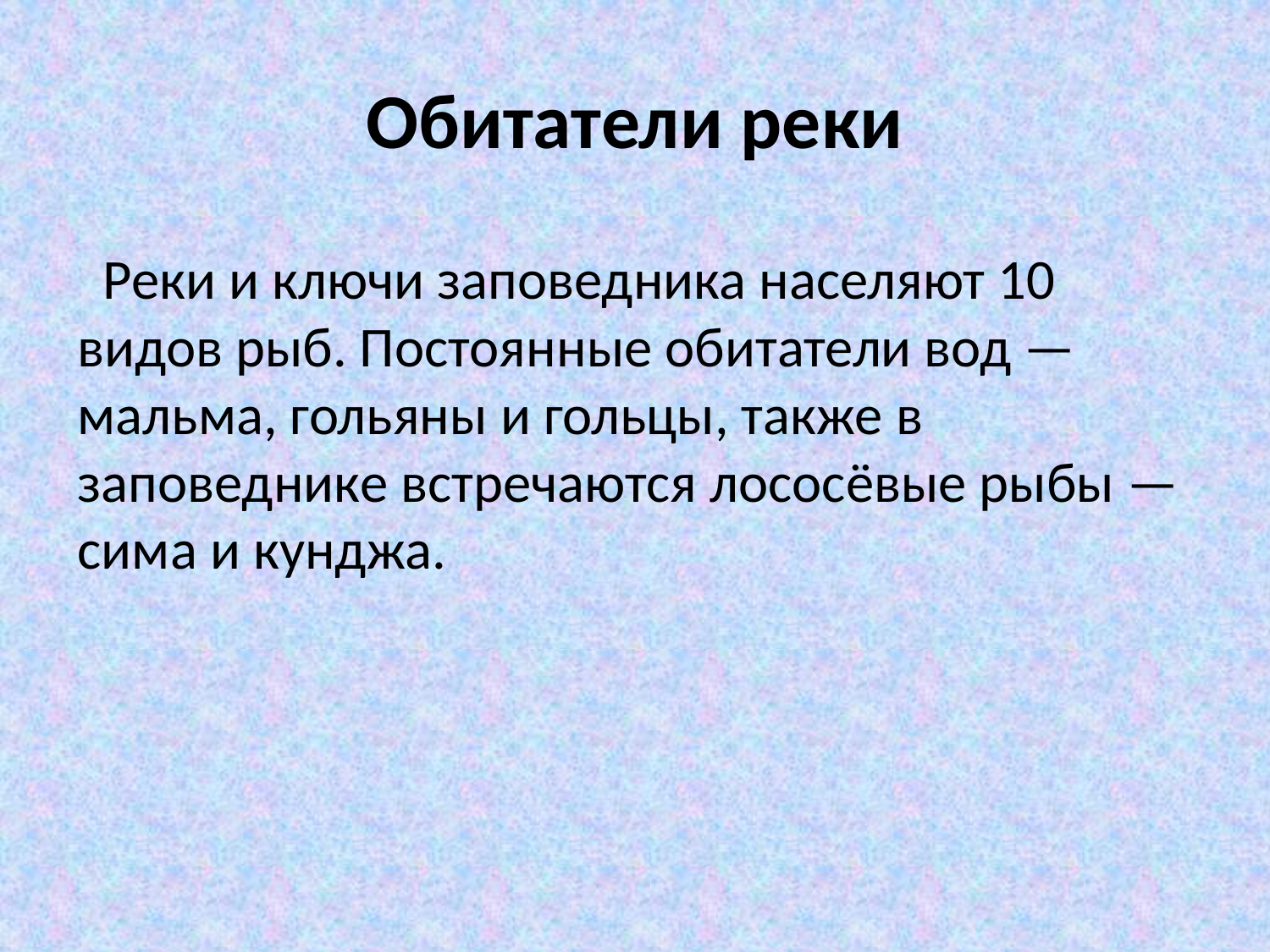

# Обитатели реки
  Реки и ключи заповедника населяют 10 видов рыб. Постоянные обитатели вод — мальма, гольяны и гольцы, также в заповеднике встречаются лососёвые рыбы — сима и кунджа.